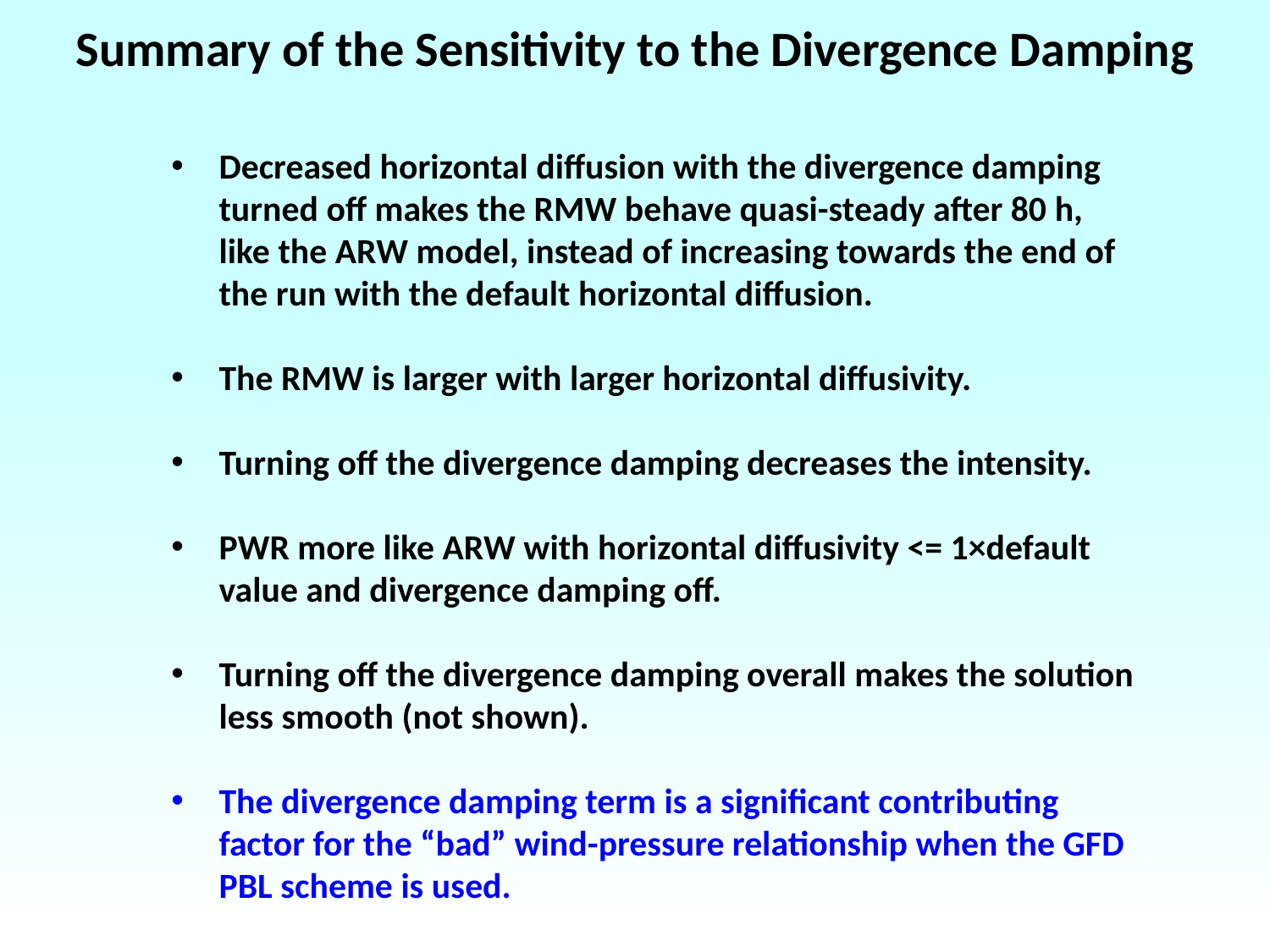

Summary of the Sensitivity to the Divergence Damping
Decreased horizontal diffusion with the divergence damping turned off makes the RMW behave quasi-steady after 80 h, like the ARW model, instead of increasing towards the end of the run with the default horizontal diffusion.

The RMW is larger with larger horizontal diffusivity.

Turning off the divergence damping decreases the intensity.

PWR more like ARW with horizontal diffusivity <= 1×default value and divergence damping off.

Turning off the divergence damping overall makes the solution less smooth (not shown).

The divergence damping term is a significant contributing factor for the “bad” wind-pressure relationship when the GFD PBL scheme is used.